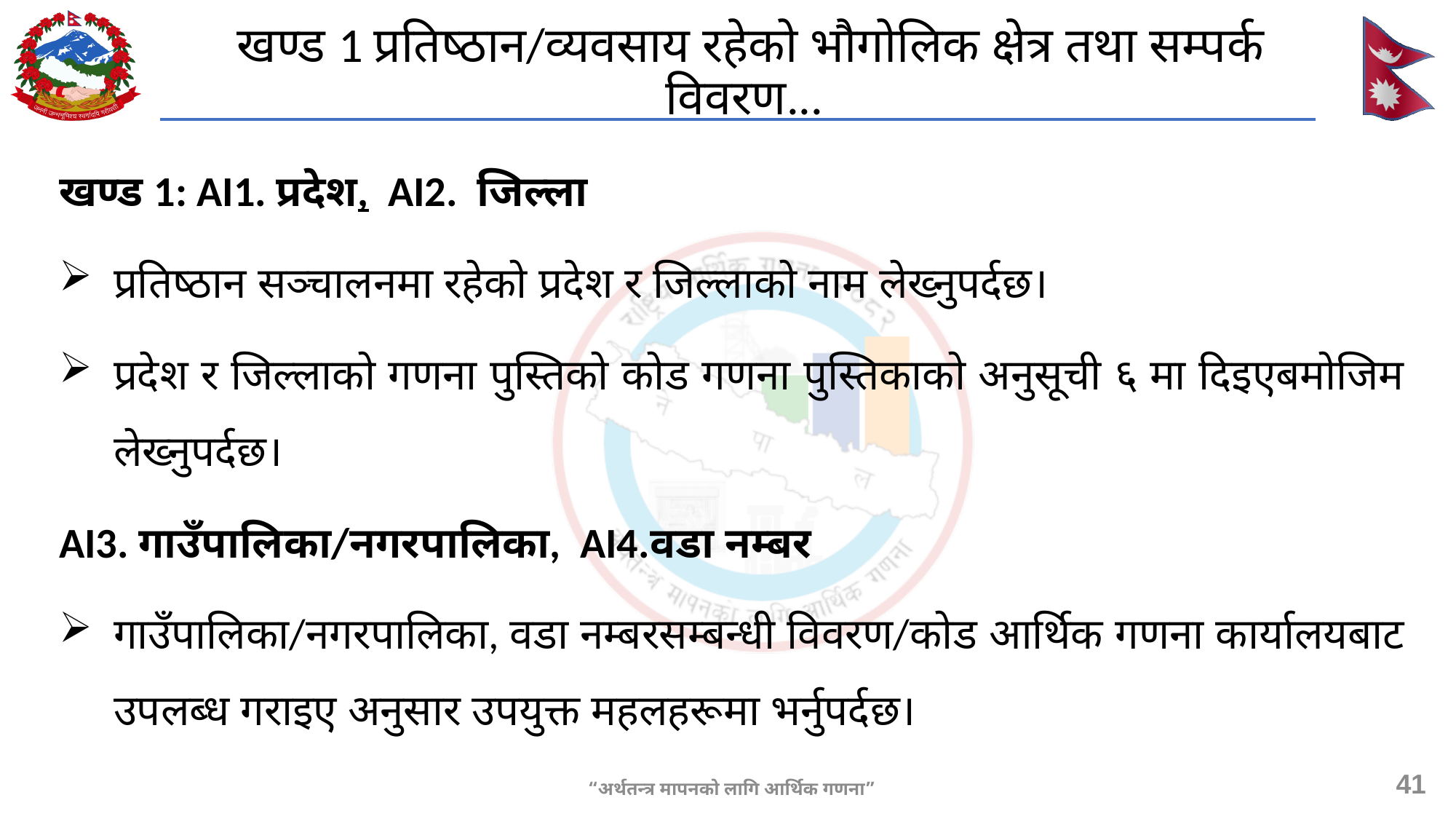

# खण्ड 1 प्रतिष्ठान/व्यवसाय रहेको भौगोलिक क्षेत्र तथा सम्पर्क विवरण...
खण्ड 1: AI1. प्रदेश,  AI2.  जिल्ला
प्रतिष्ठान सञ्चालनमा रहेको प्रदेश र जिल्लाको नाम लेख्नुपर्दछ।
प्रदेश र जिल्लाको गणना पुस्तिको कोड गणना पुस्तिकाको अनुसूची ६ मा दिइएबमोजिम लेख्नुपर्दछ।
AI3. गाउँपालिका/नगरपालिका,  AI4.वडा नम्बर
गाउँपालिका/नगरपालिका, वडा नम्बरसम्बन्धी विवरण/कोड आर्थिक गणना कार्यालयबाट उपलब्ध गराइए अनुसार उपयुक्त महलहरूमा भर्नुपर्दछ।

41
“अर्थतन्त्र मापनको लागि आर्थिक गणना”